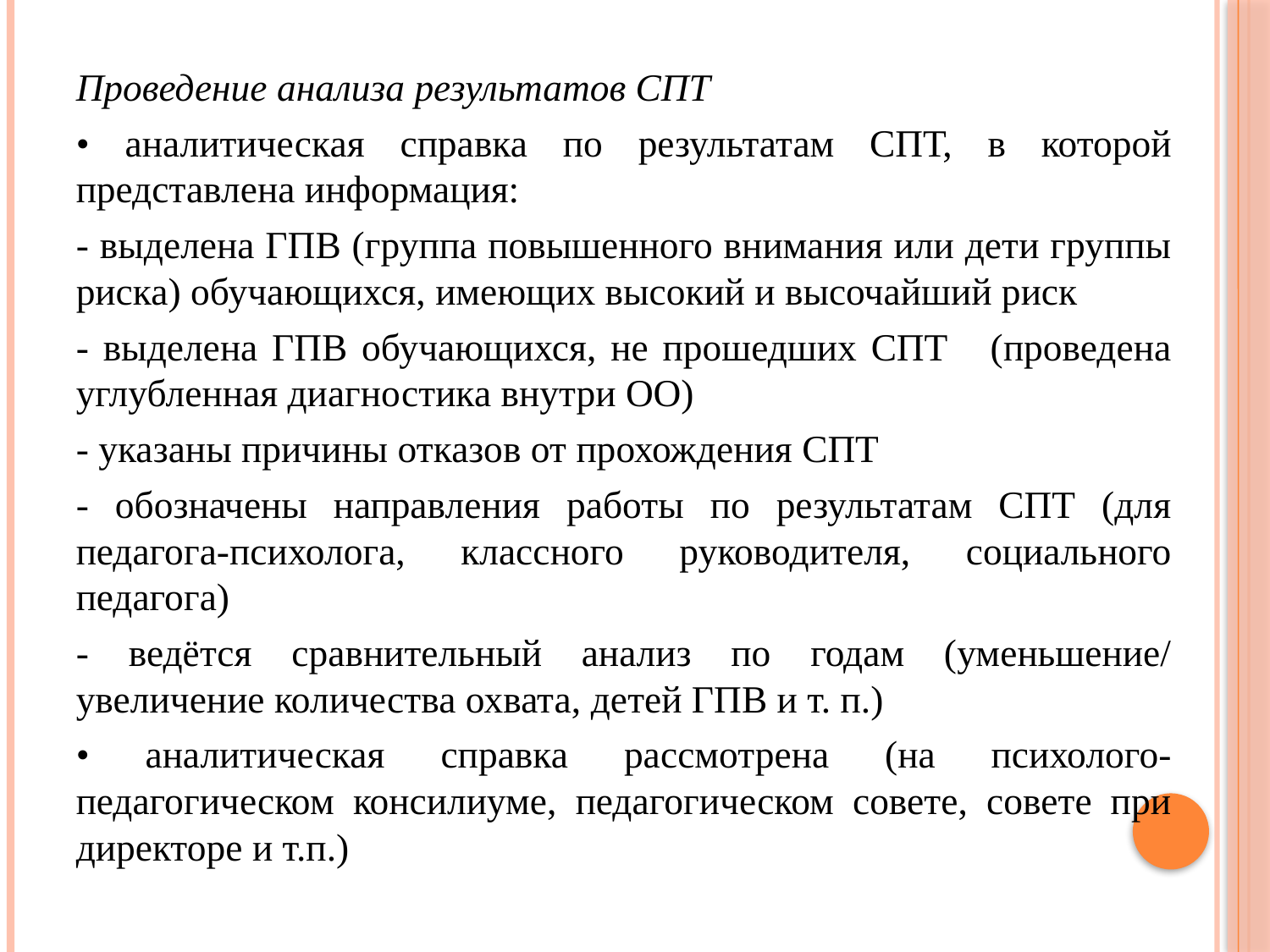

Проведение анализа результатов СПТ
• аналитическая справка по результатам СПТ, в которой представлена информация:
- выделена ГПВ (группа повышенного внимания или дети группы риска) обучающихся, имеющих высокий и высочайший риск
- выделена ГПВ обучающихся, не прошедших СПТ   (проведена углубленная диагностика внутри ОО)
- указаны причины отказов от прохождения СПТ
- обозначены направления работы по результатам СПТ (для педагога-психолога, классного руководителя, социального педагога)
- ведётся сравнительный анализ по годам (уменьшение/ увеличение количества охвата, детей ГПВ и т. п.)
• аналитическая справка рассмотрена (на психолого-педагогическом консилиуме, педагогическом совете, совете при директоре и т.п.)